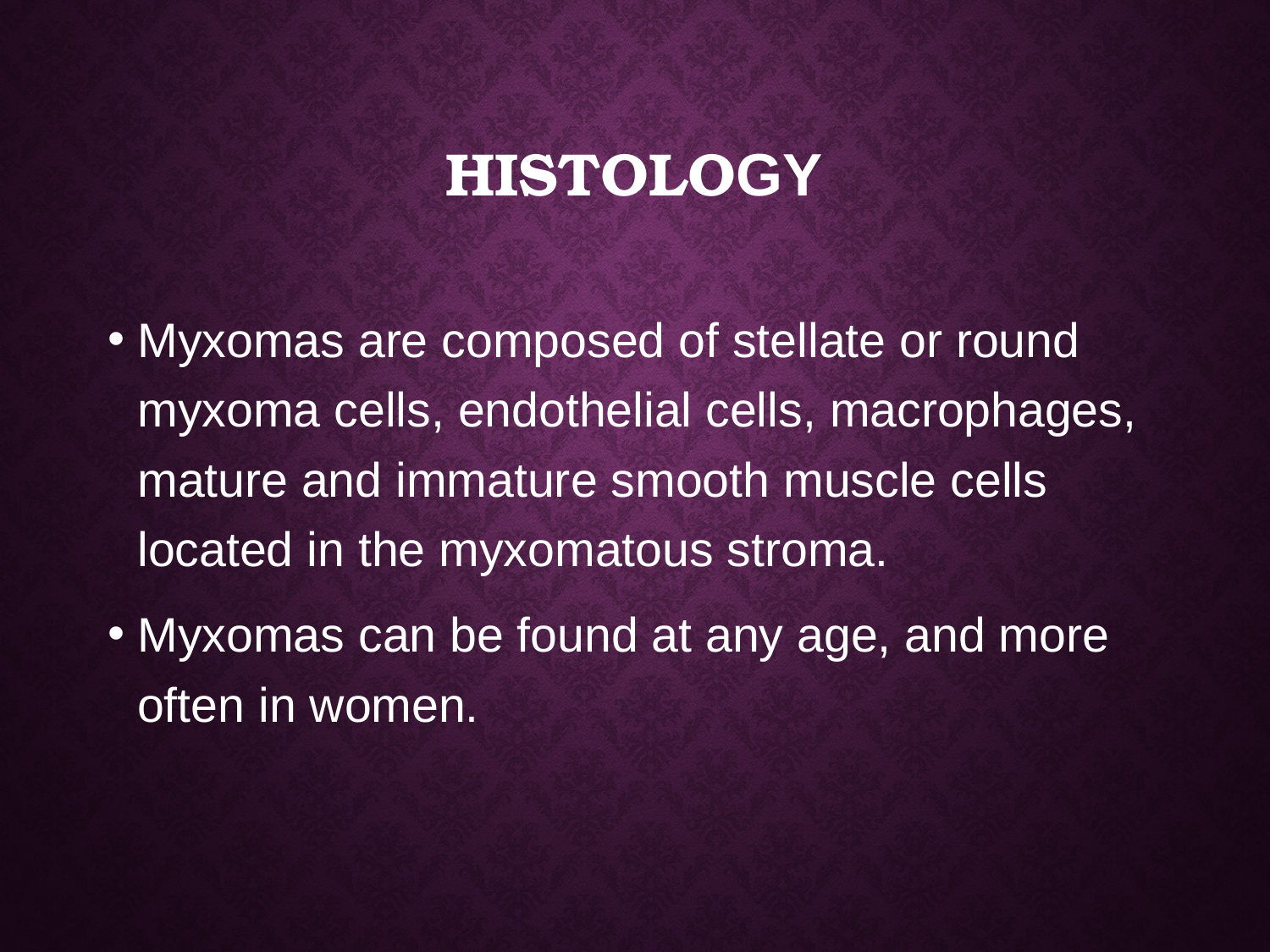

# Histology
Myxomas are composed of stellate or round myxoma cells, endothelial cells, macrophages, mature and immature smooth muscle cells located in the myxomatous stroma.
Myxomas can be found at any age, and more often in women.